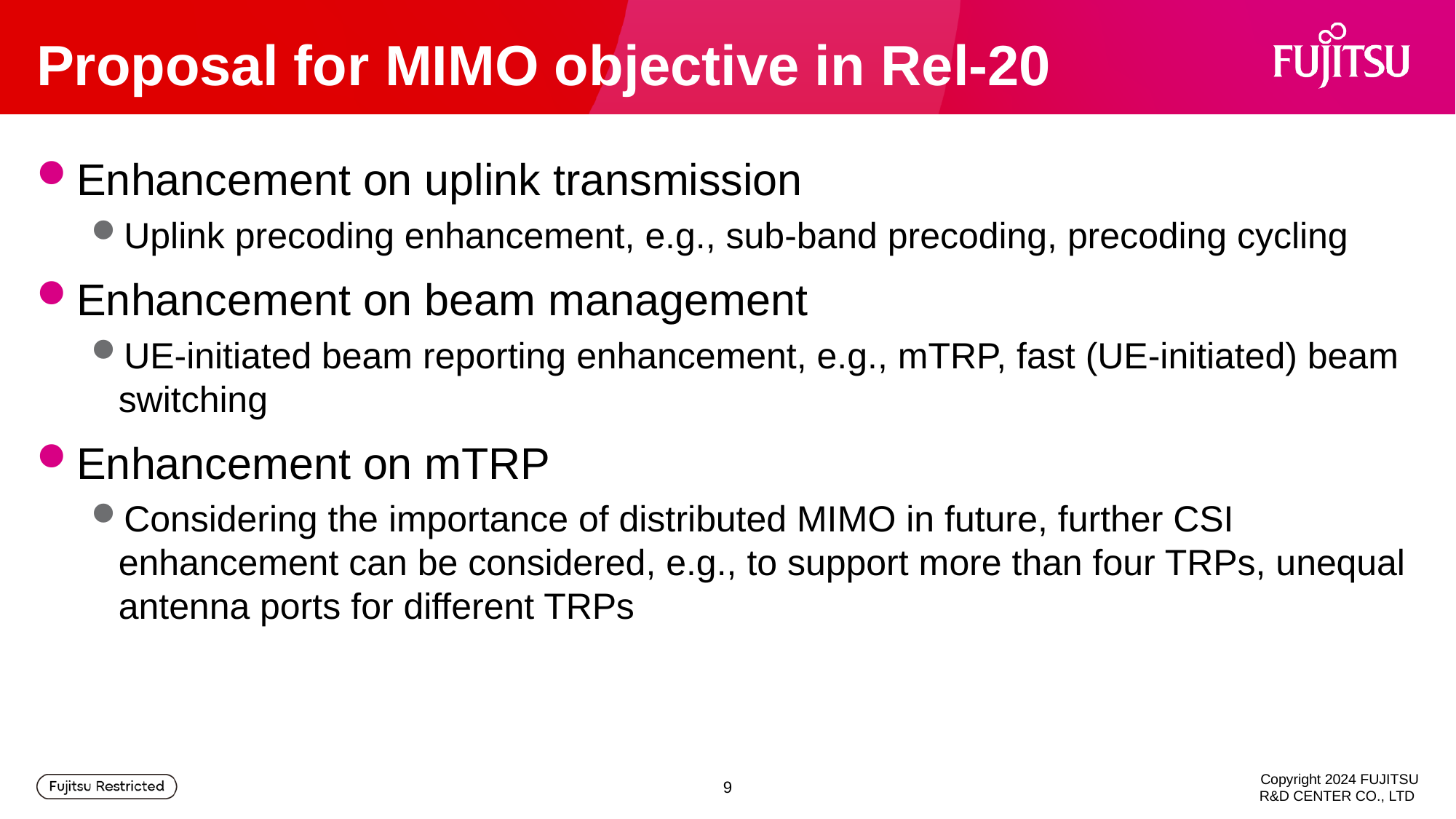

# Proposal for MIMO objective in Rel-20
Enhancement on uplink transmission
Uplink precoding enhancement, e.g., sub-band precoding, precoding cycling
Enhancement on beam management
UE-initiated beam reporting enhancement, e.g., mTRP, fast (UE-initiated) beam switching
Enhancement on mTRP
Considering the importance of distributed MIMO in future, further CSI enhancement can be considered, e.g., to support more than four TRPs, unequal antenna ports for different TRPs
9
Copyright 2024 FUJITSU R&D CENTER CO., LTD